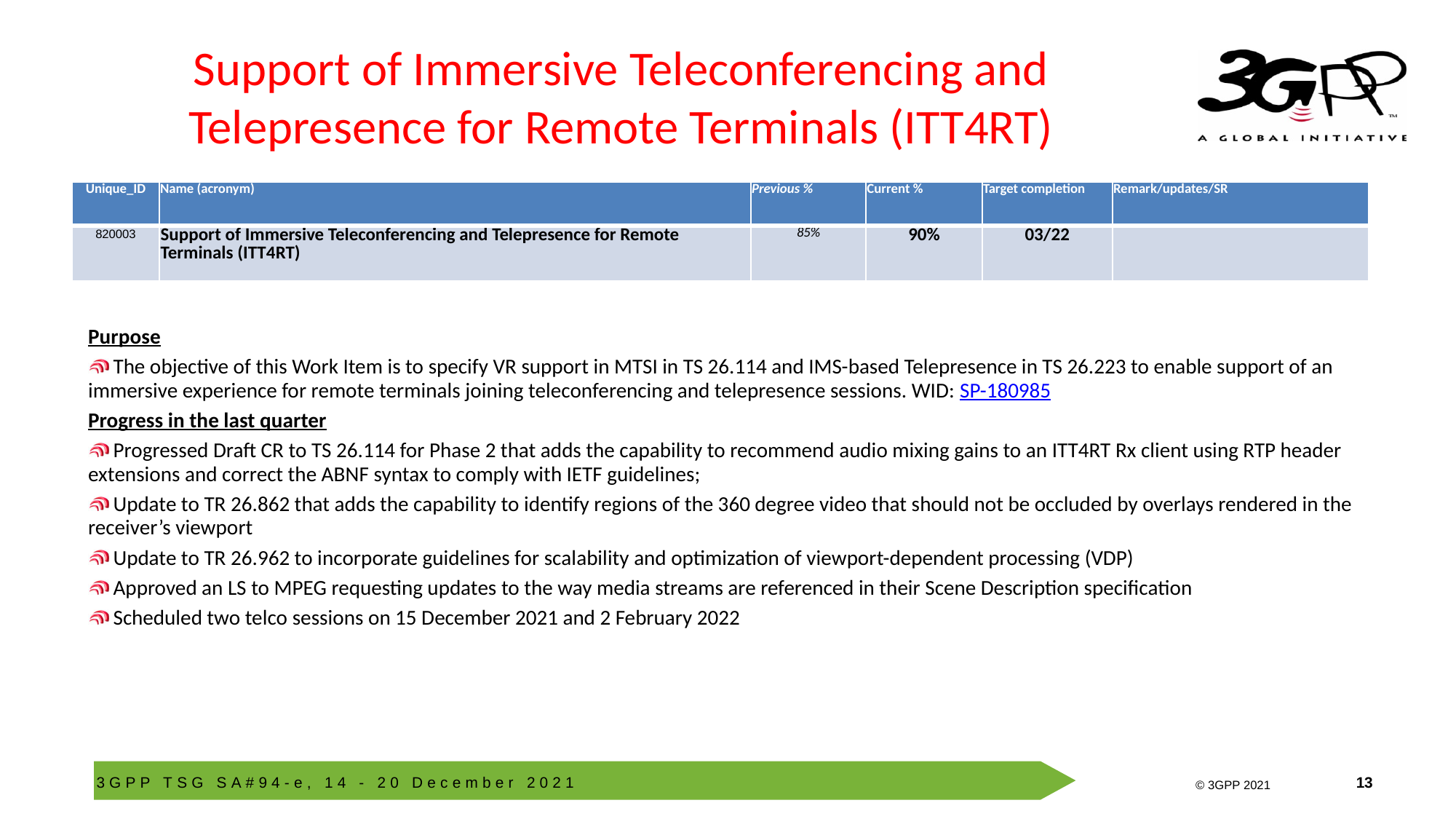

# Support of Immersive Teleconferencing and Telepresence for Remote Terminals (ITT4RT)
| Unique\_ID | Name (acronym) | Previous % | Current % | Target completion | Remark/updates/SR |
| --- | --- | --- | --- | --- | --- |
| 820003 | Support of Immersive Teleconferencing and Telepresence for Remote Terminals (ITT4RT) | 85% | 90% | 03/22 |  |
Purpose
 The objective of this Work Item is to specify VR support in MTSI in TS 26.114 and IMS-based Telepresence in TS 26.223 to enable support of an immersive experience for remote terminals joining teleconferencing and telepresence sessions. WID: SP-180985
Progress in the last quarter
 Progressed Draft CR to TS 26.114 for Phase 2 that adds the capability to recommend audio mixing gains to an ITT4RT Rx client using RTP header extensions and correct the ABNF syntax to comply with IETF guidelines;
 Update to TR 26.862 that adds the capability to identify regions of the 360 degree video that should not be occluded by overlays rendered in the receiver’s viewport
 Update to TR 26.962 to incorporate guidelines for scalability and optimization of viewport-dependent processing (VDP)
 Approved an LS to MPEG requesting updates to the way media streams are referenced in their Scene Description specification
 Scheduled two telco sessions on 15 December 2021 and 2 February 2022